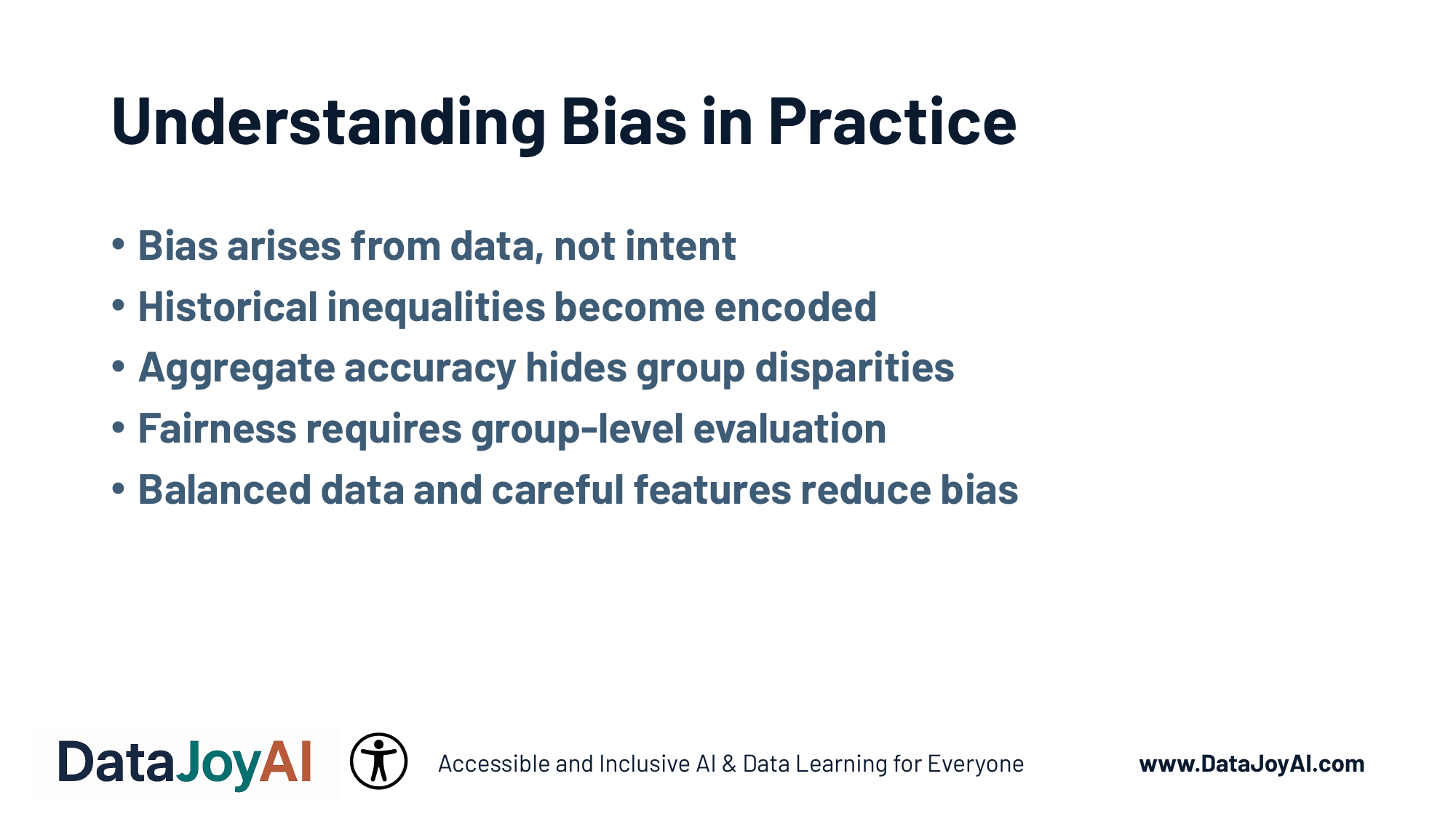

# Understanding Bias in Practice
Bias arises from data, not intent
Historical inequalities become encoded
Aggregate accuracy hides group disparities
Fairness requires group-level evaluation
Balanced data and careful features reduce bias